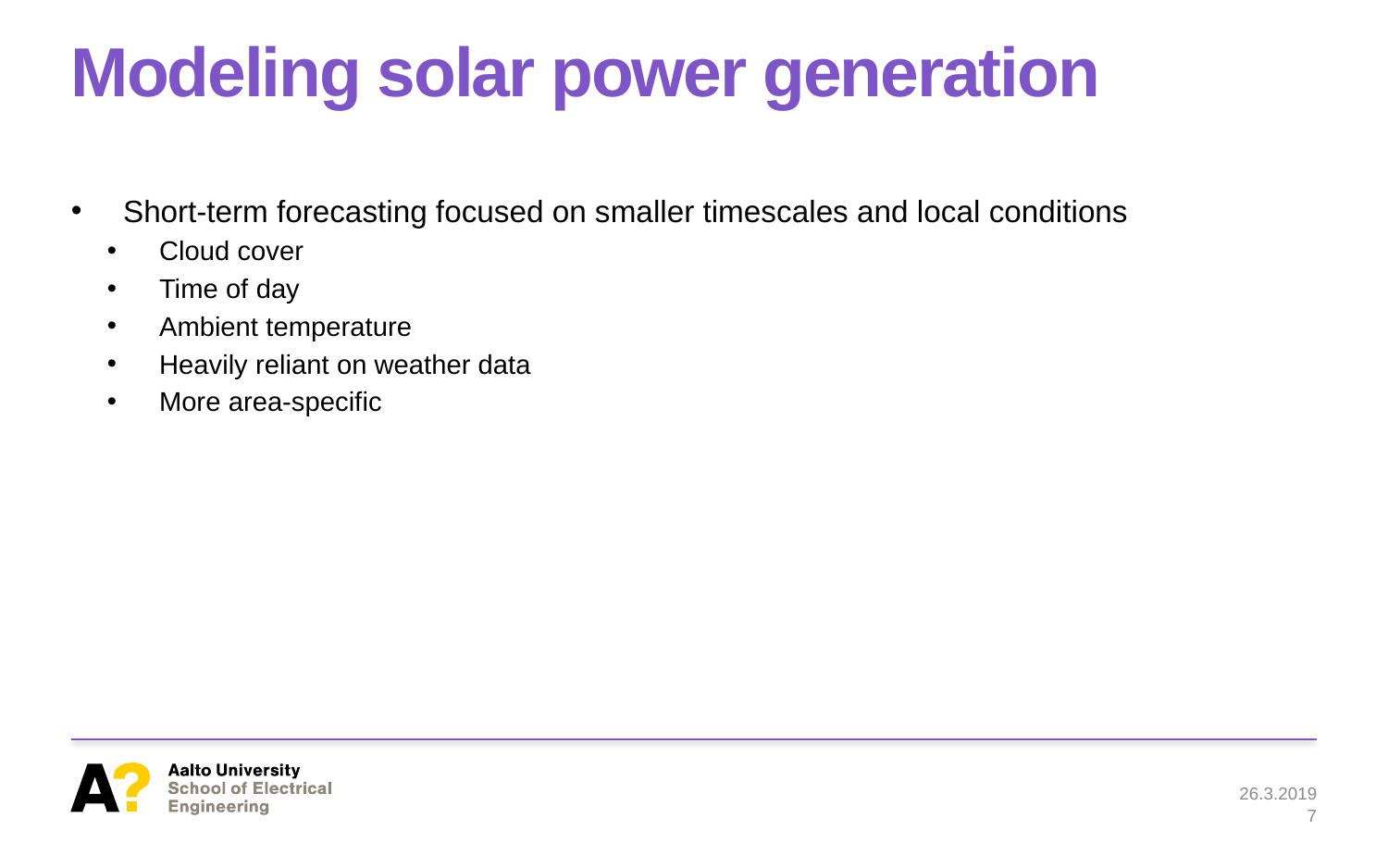

# Modeling solar power generation
Short-term forecasting focused on smaller timescales and local conditions
Cloud cover
Time of day
Ambient temperature
Heavily reliant on weather data
More area-specific
26.3.2019
7